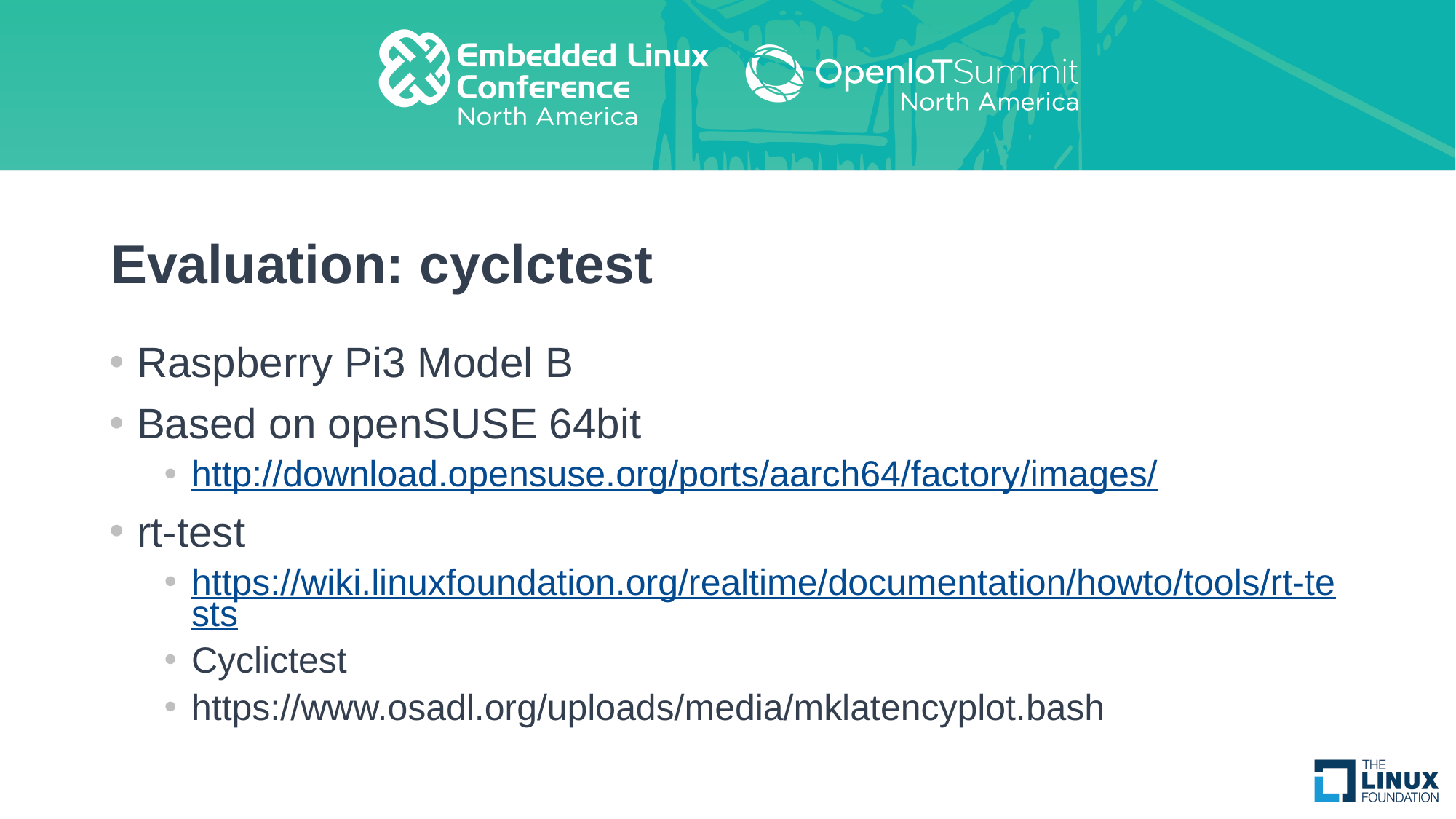

# Evaluation: cyclctest
Raspberry Pi3 Model B
Based on openSUSE 64bit
http://download.opensuse.org/ports/aarch64/factory/images/
rt-test
https://wiki.linuxfoundation.org/realtime/documentation/howto/tools/rt-tests
Cyclictest
https://www.osadl.org/uploads/media/mklatencyplot.bash